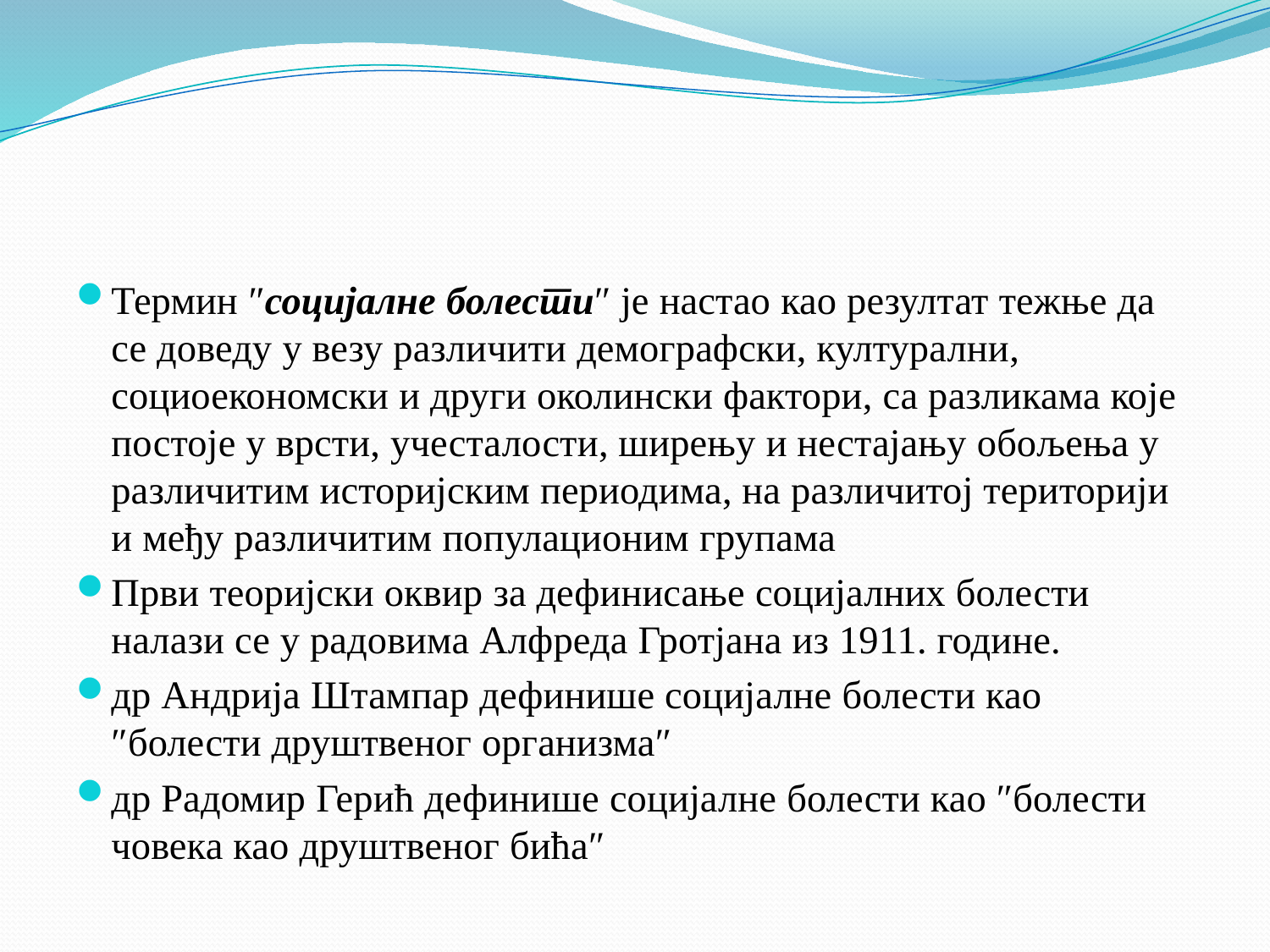

#
Термин ″социјалне болести″ је настао као резултат тежње да се доведу у везу различити демографски, културални, социоекономски и други околински фактори, са разликама које постоје у врсти, учесталости, ширењу и нестајању обољења у различитим историјским периодима, на различитој територији и међу различитим популационим групама
Први теоријски оквир за дефинисање социјалних болести налази се у радовима Алфреда Гротјана из 1911. године.
др Андрија Штампар дефинише социјалне болести као ″болести друштвеног организма″
др Радомир Герић дефинише социјалне болести као ″болести    човека као друштвеног бића″